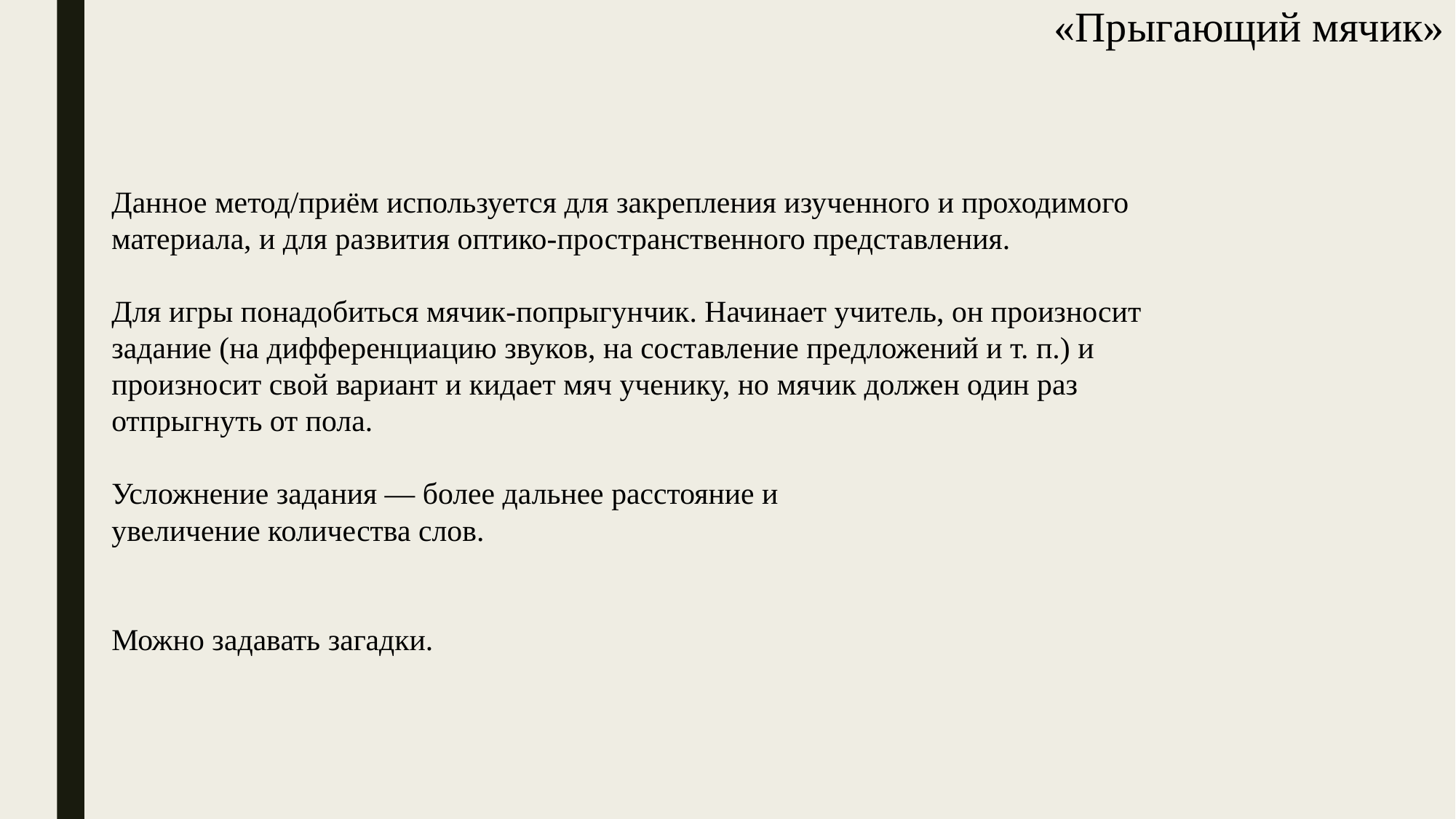

# «Прыгающий мячик»
Данное метод/приём используется для закрепления изученного и проходимого материала, и для развития оптико-пространственного представления.

Для игры понадобиться мячик-попрыгунчик. Начинает учитель, он произносит
задание (на дифференциацию звуков, на составление предложений и т. п.) и
произносит свой вариант и кидает мяч ученику, но мячик должен один раз
отпрыгнуть от пола.

Усложнение задания — более дальнее расстояние и
увеличение количества слов.

Можно задавать загадки.